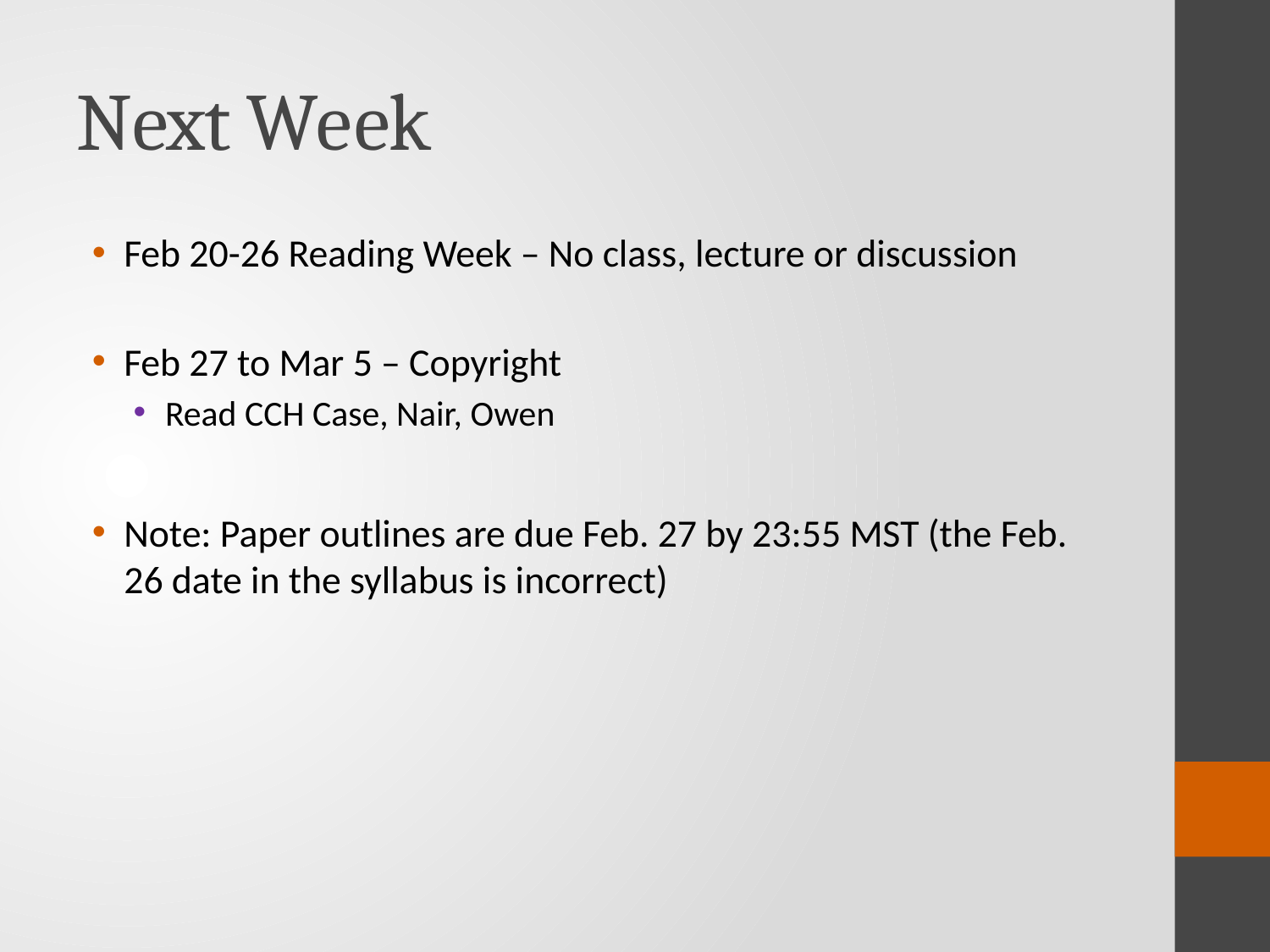

# Next Week
Feb 20-26 Reading Week – No class, lecture or discussion

Feb 27 to Mar 5 – Copyright
Read CCH Case, Nair, Owen

Note: Paper outlines are due Feb. 27 by 23:55 MST (the Feb. 26 date in the syllabus is incorrect)